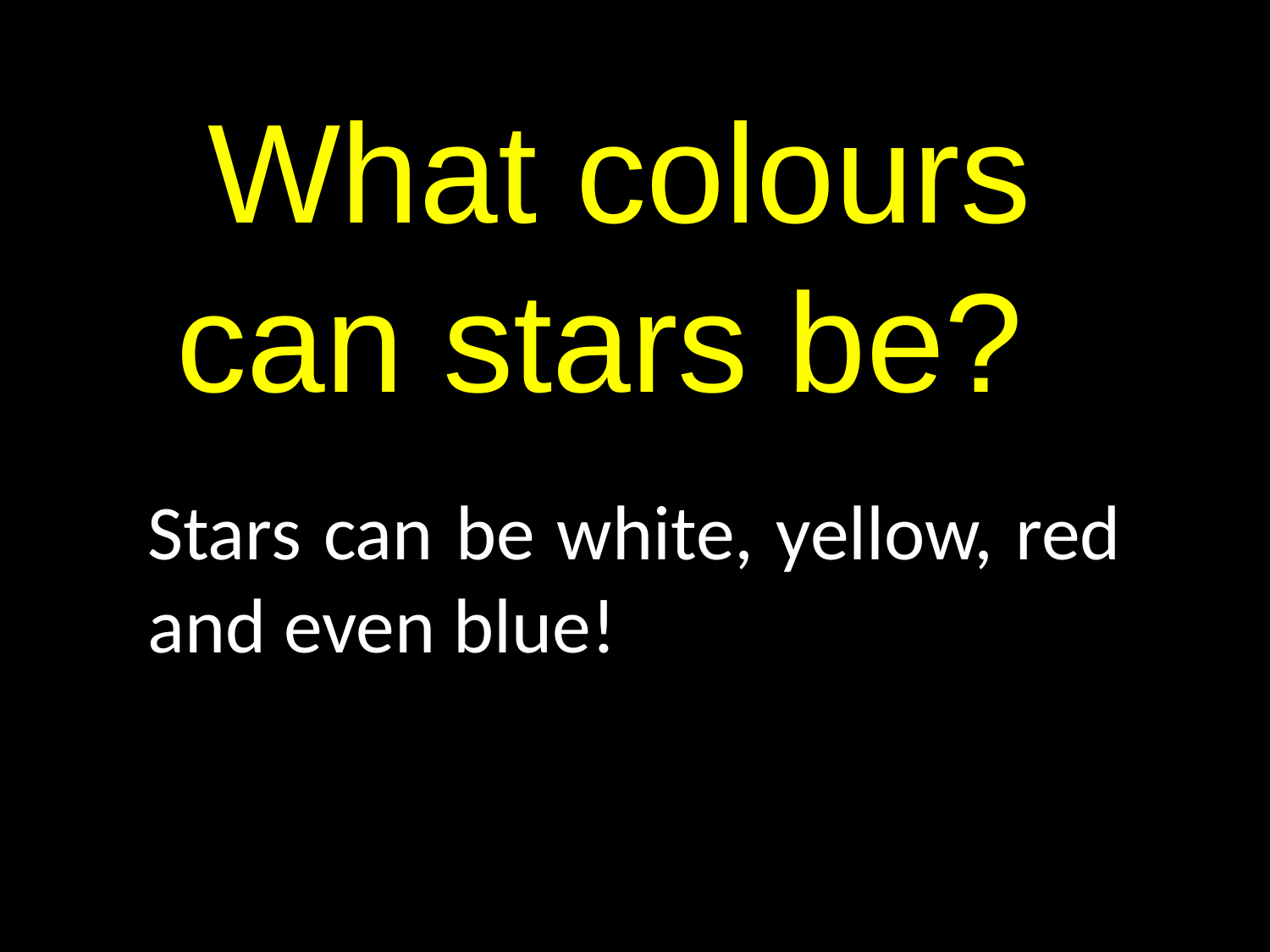

What colours can stars be?
Stars can be white, yellow, red and even blue!